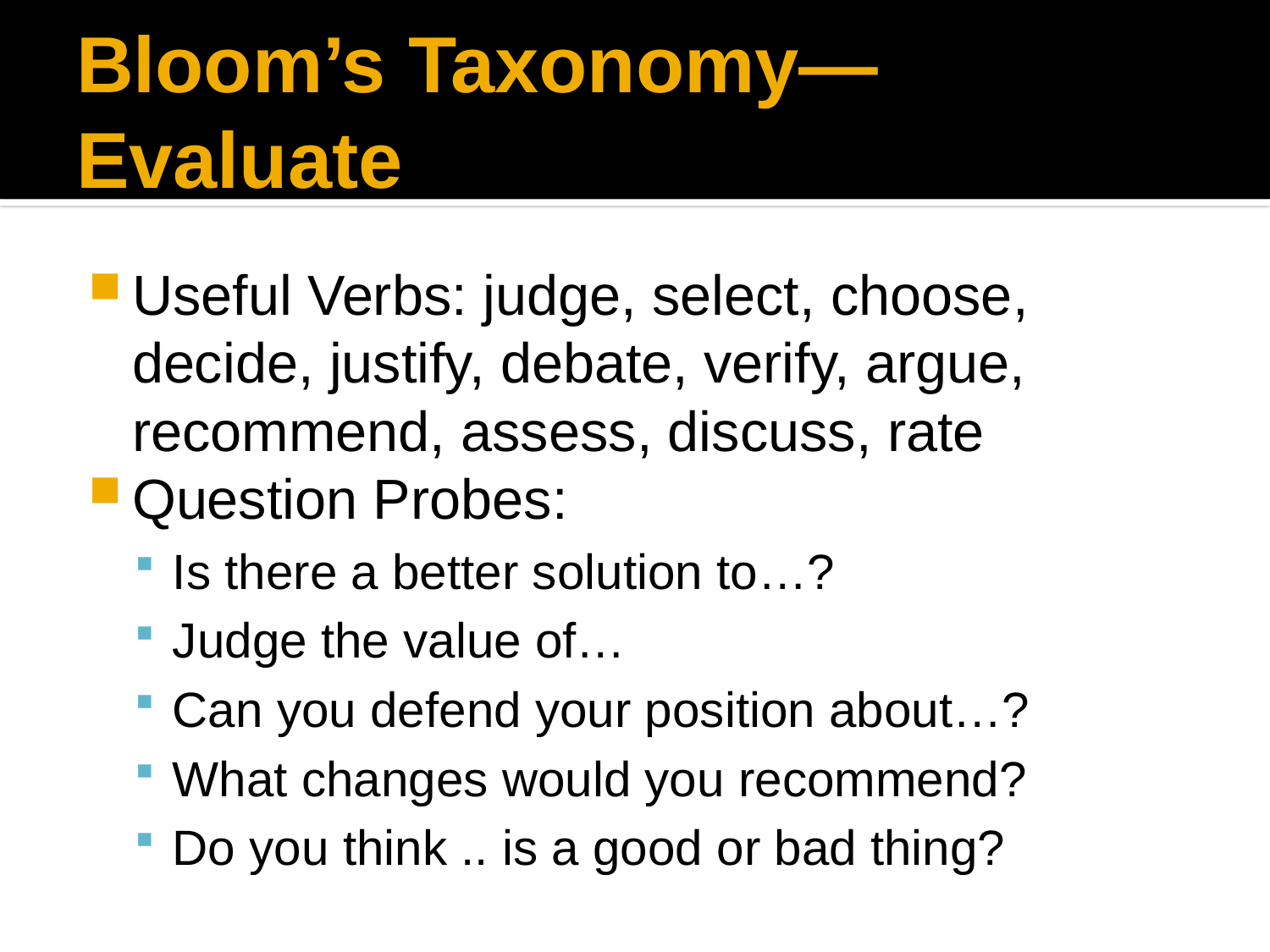

# Bloom’s Taxonomy—Evaluate
Useful Verbs: judge, select, choose, decide, justify, debate, verify, argue, recommend, assess, discuss, rate
Question Probes:
Is there a better solution to…?
Judge the value of…
Can you defend your position about…?
What changes would you recommend?
Do you think .. is a good or bad thing?